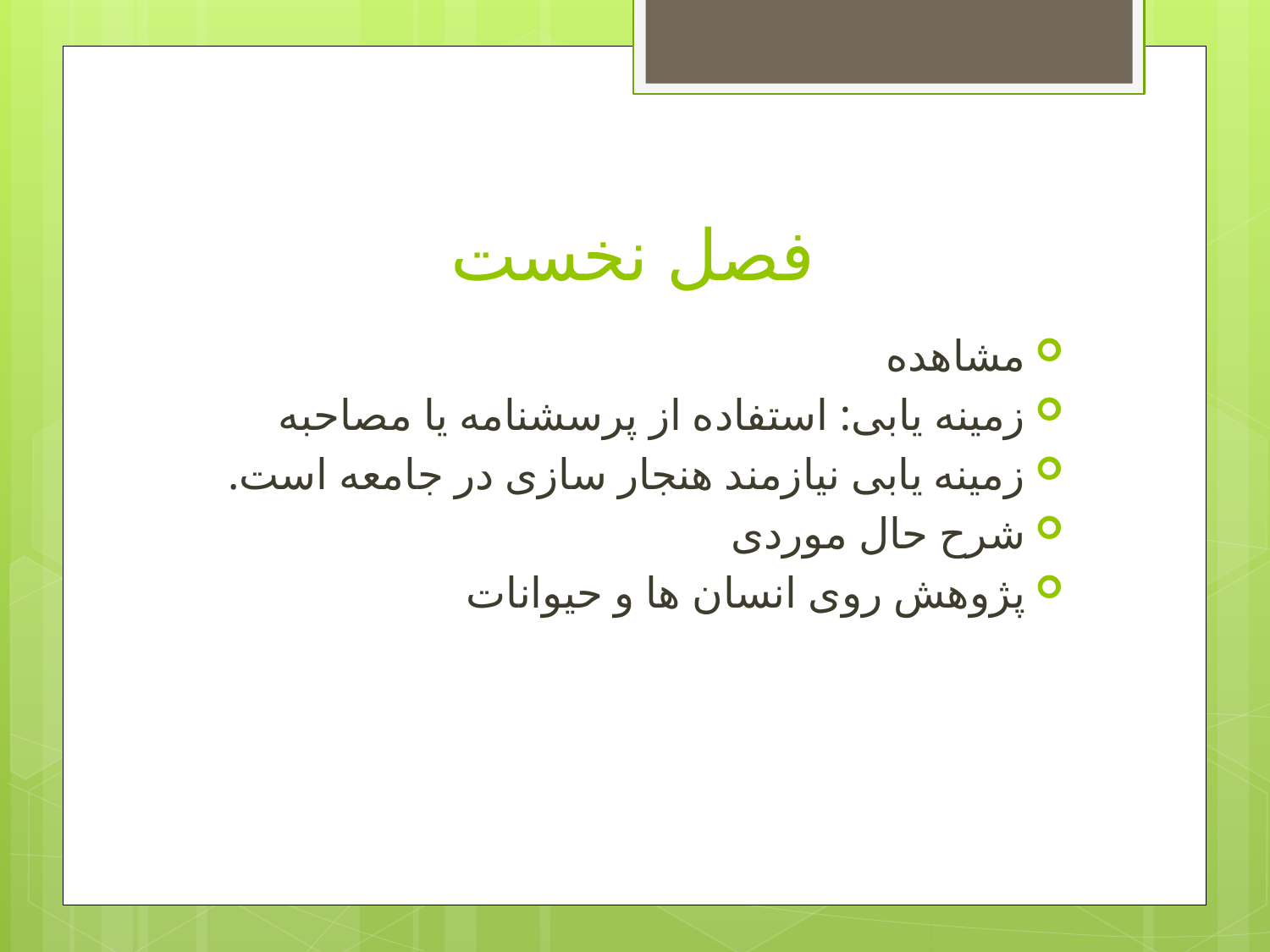

# فصل نخست
مشاهده
زمینه یابی: استفاده از پرسشنامه یا مصاحبه
زمینه یابی نیازمند هنجار سازی در جامعه است.
شرح حال موردی
پژوهش روی انسان ها و حیوانات